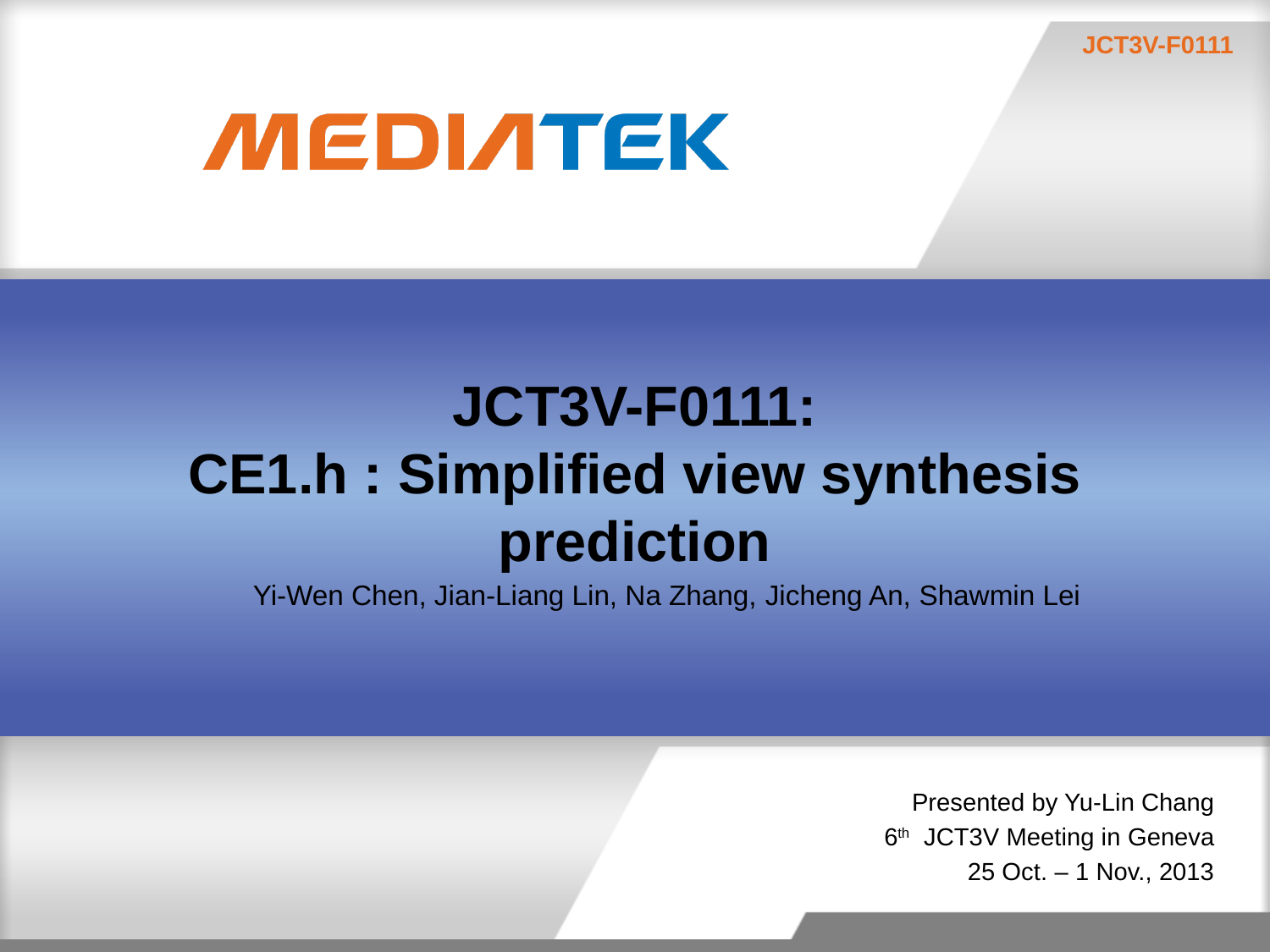

# JCT3V-F0111: CE1.h : Simplified view synthesis prediction
Yi-Wen Chen, Jian-Liang Lin, Na Zhang, Jicheng An, Shawmin Lei
Presented by Yu-Lin Chang
6th  JCT3V Meeting in Geneva
25 Oct. – 1 Nov., 2013